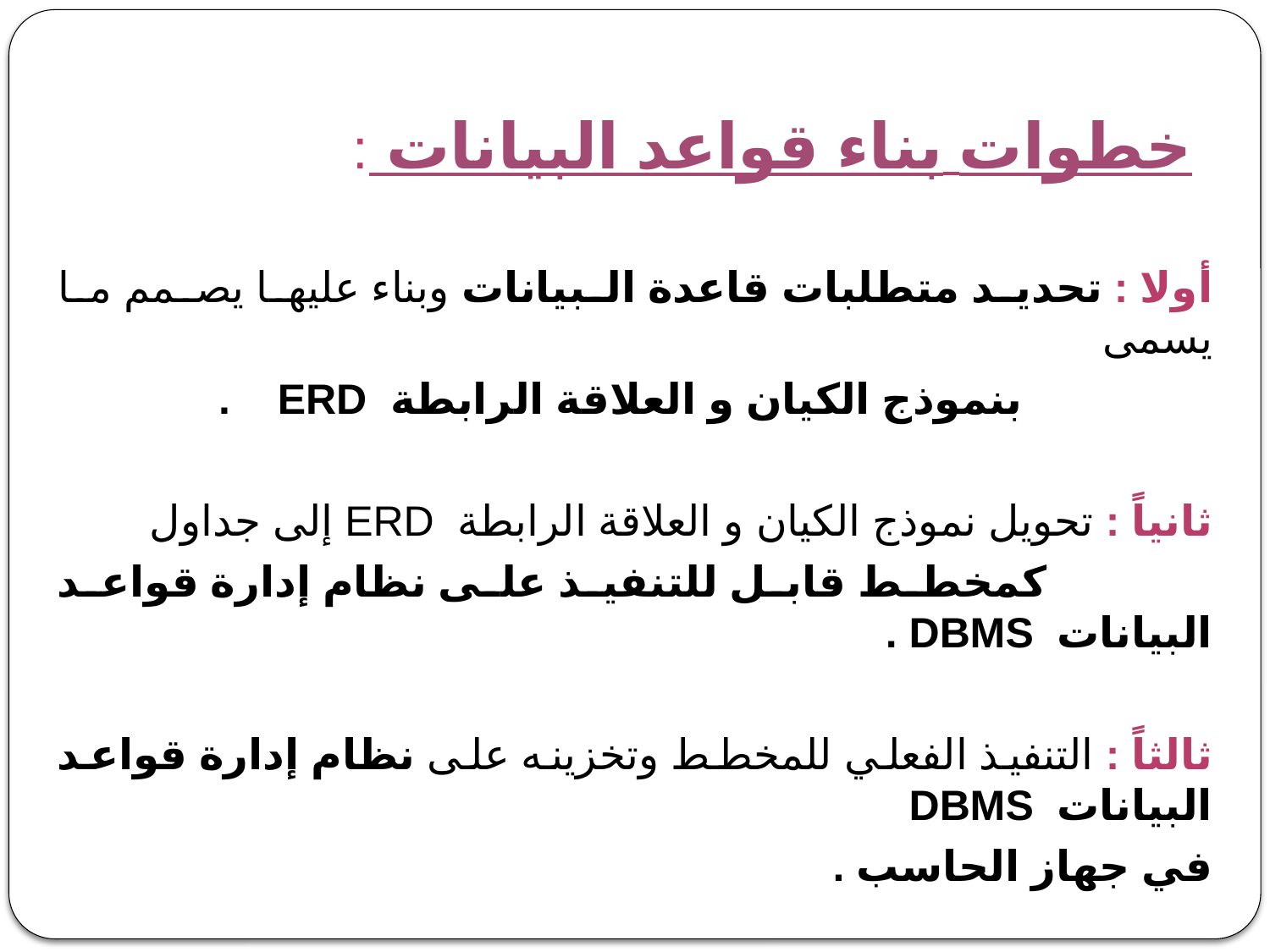

# خطوات بناء قواعد البيانات :

أولا : تحديد متطلبات قاعدة البيانات وبناء عليها يصمم ما يسمى
                بنموذج الكيان و العلاقة الرابطة  ERD    .

ثانياً : تحويل نموذج الكيان و العلاقة الرابطة  ERD إلى جداول
              كمخطط قابل للتنفيذ على نظام إدارة قواعد البيانات  DBMS .

ثالثاً : التنفيذ الفعلي للمخطط وتخزينه على نظام إدارة قواعد البيانات  DBMS
في جهاز الحاسب .